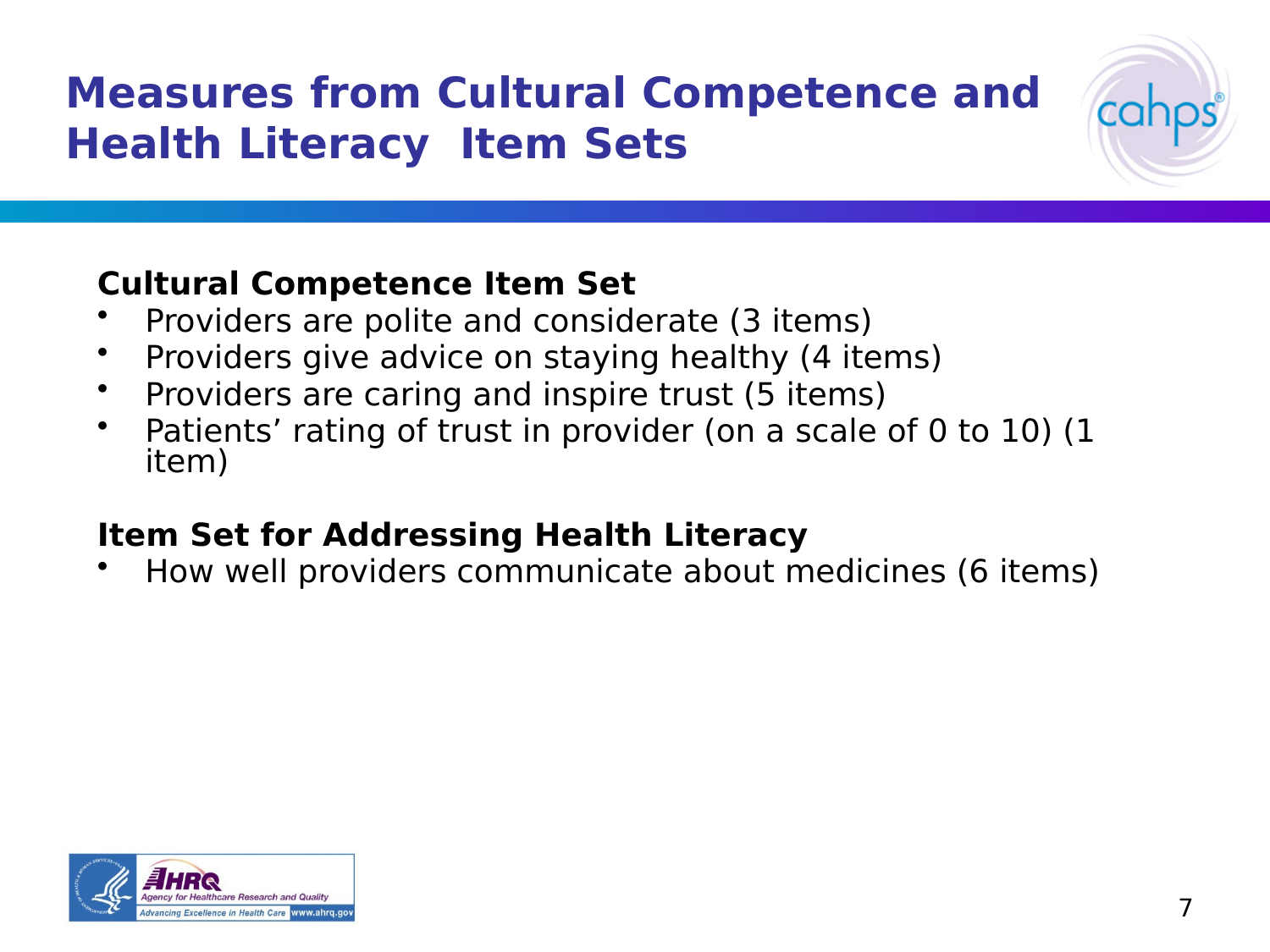

# Measures from Cultural Competence and Health Literacy  Item Sets
Cultural Competence Item Set
Providers are polite and considerate (3 items)
Providers give advice on staying healthy (4 items)
Providers are caring and inspire trust (5 items)
Patients’ rating of trust in provider (on a scale of 0 to 10) (1 item)

Item Set for Addressing Health Literacy
How well providers communicate about medicines (6 items)
7